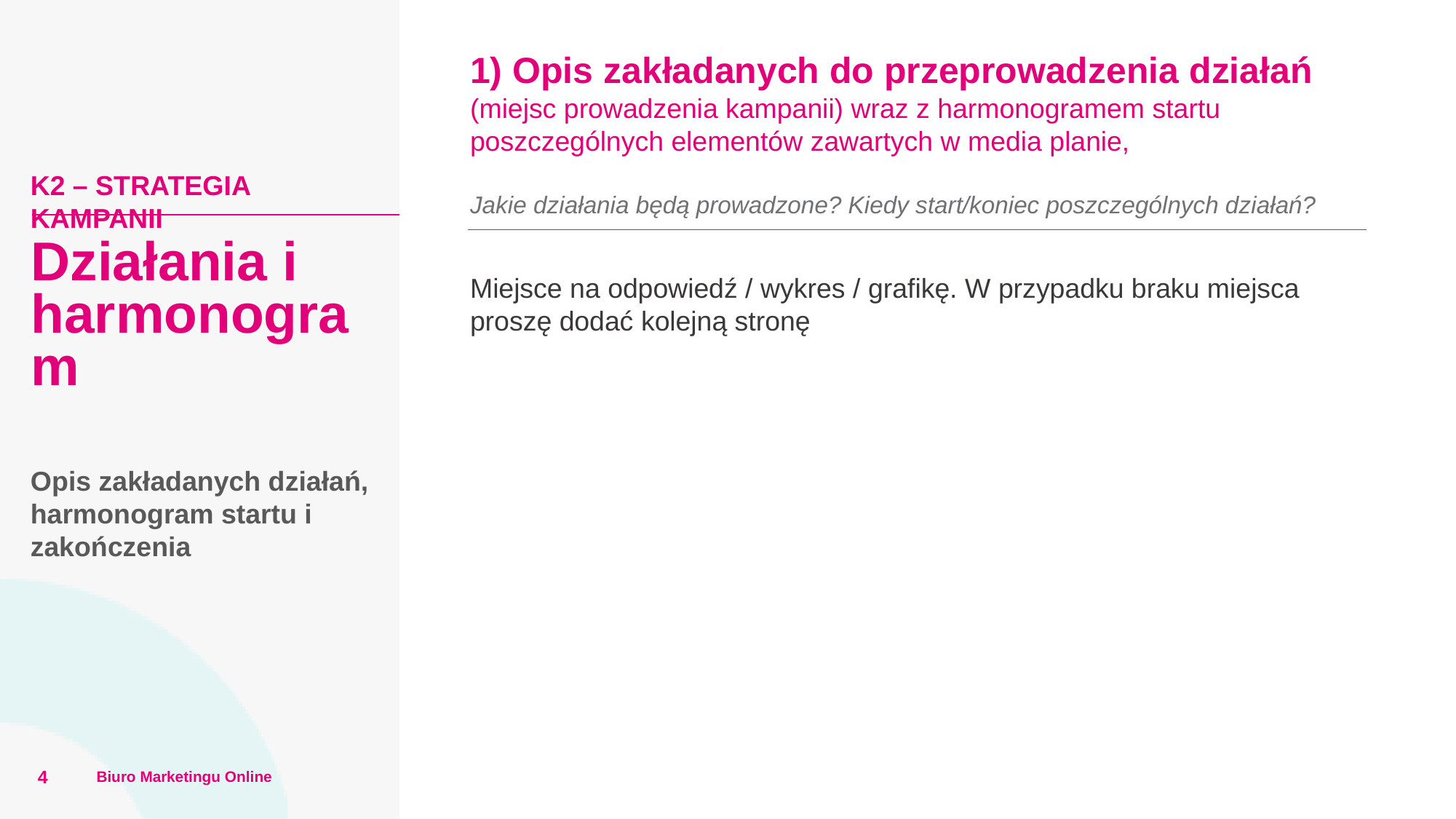

1) Opis zakładanych do przeprowadzenia działań
(miejsc prowadzenia kampanii) wraz z harmonogramem startu poszczególnych elementów zawartych w media planie,

Jakie działania będą prowadzone? Kiedy start/koniec poszczególnych działań?
K2 – STRATEGIA KAMPANII
Działania i harmonogram
Miejsce na odpowiedź / wykres / grafikę. W przypadku braku miejsca proszę dodać kolejną stronę
Opis zakładanych działań, harmonogram startu i zakończenia